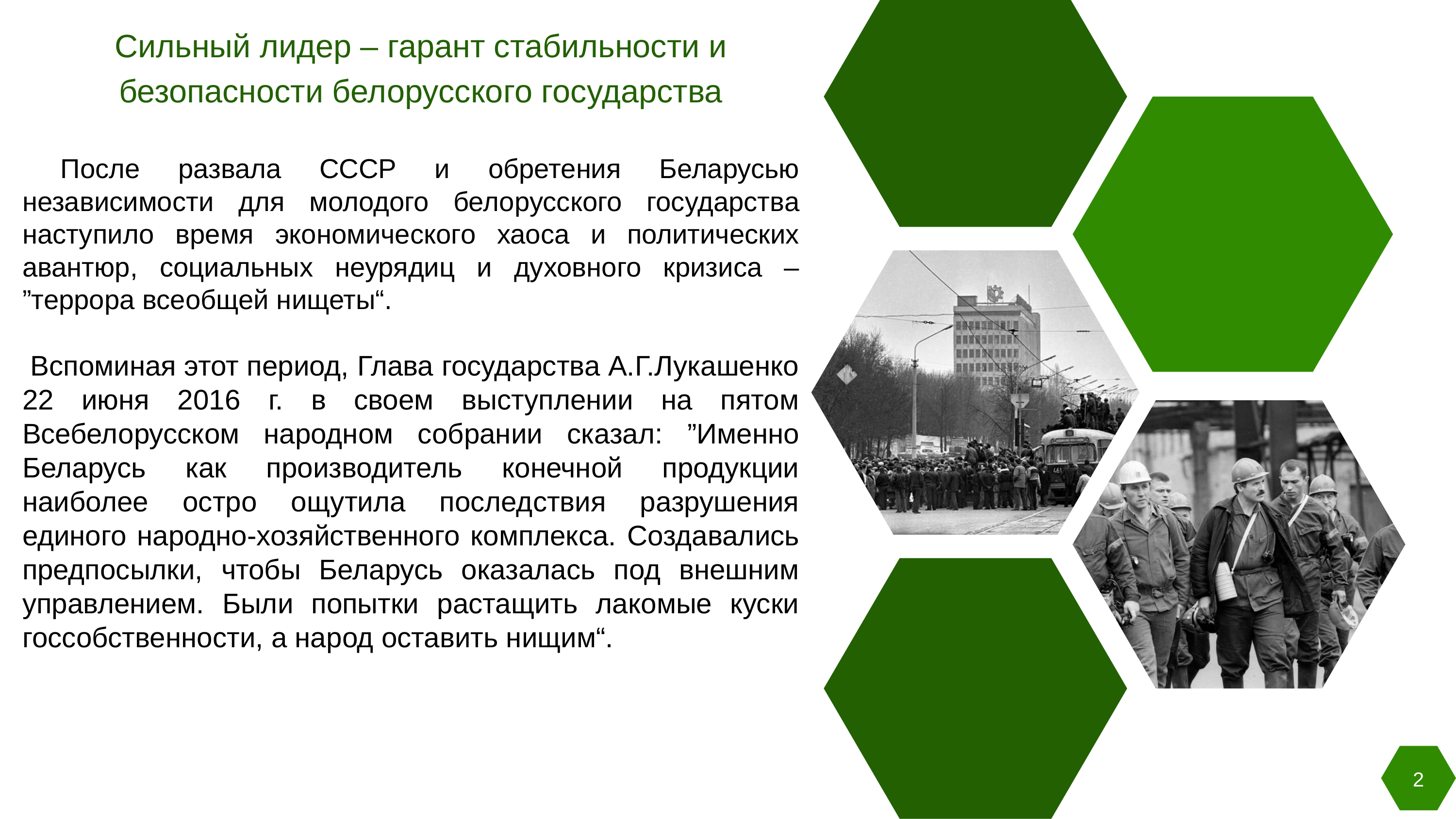

Сильный лидер – гарант стабильности и безопасности белорусского государства

 После развала СССР и обретения Беларусью независимости для молодого белорусского государства наступило время экономического хаоса и политических авантюр, социальных неурядиц и духовного кризиса – ”террора всеобщей нищеты“.

 Вспоминая этот период, Глава государства А.Г.Лукашенко 22 июня 2016 г. в своем выступлении на пятом Всебелорусском народном собрании сказал: ”Именно Беларусь как производитель конечной продукции наиболее остро ощутила последствия разрушения единого народно-хозяйственного комплекса. Создавались предпосылки, чтобы Беларусь оказалась под внешним управлением. Были попытки растащить лакомые куски госсобственности, а народ оставить нищим“.

2